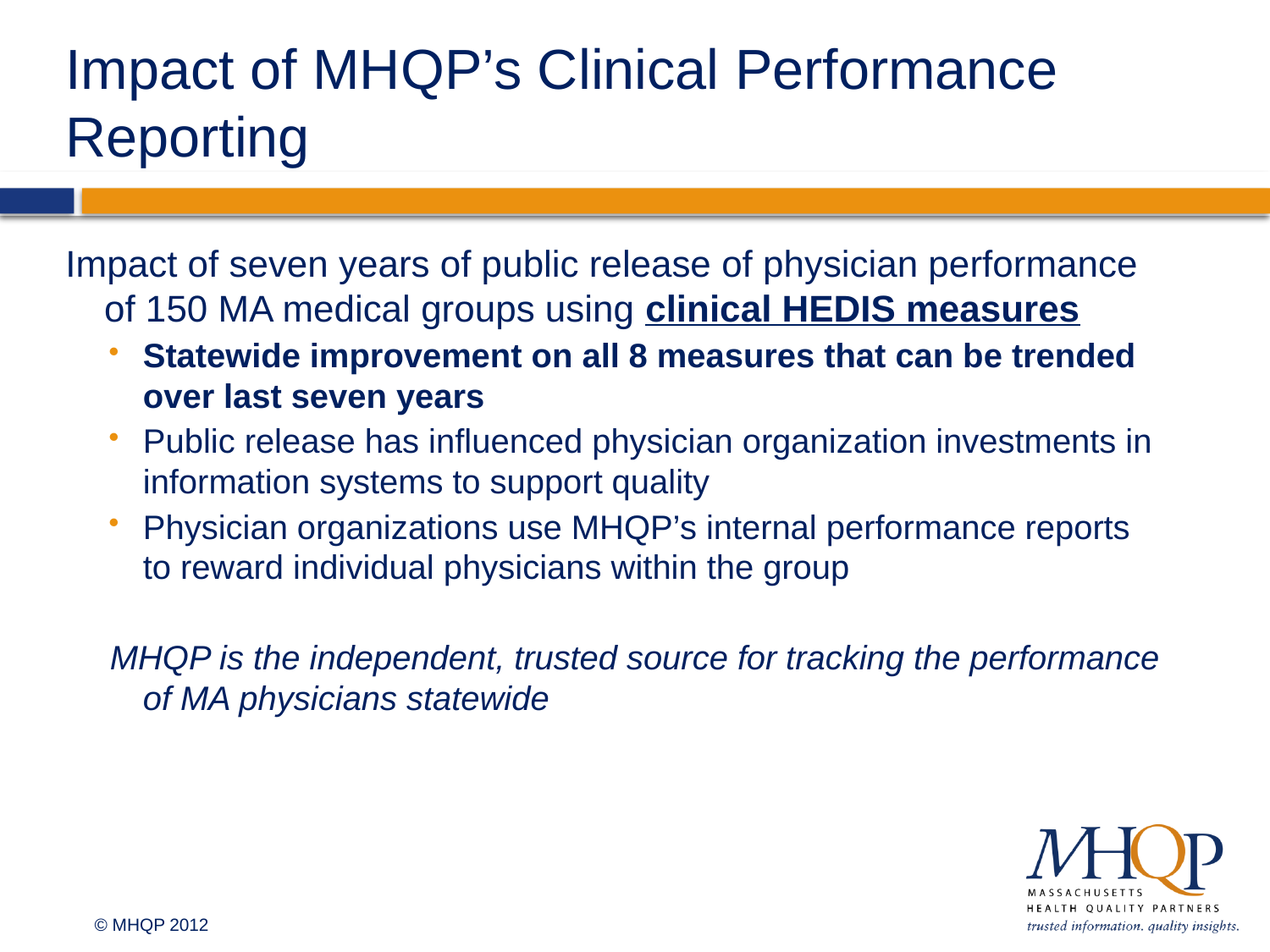

# Impact of MHQP’s Clinical Performance Reporting
Impact of seven years of public release of physician performance of 150 MA medical groups using clinical HEDIS measures
Statewide improvement on all 8 measures that can be trended over last seven years
Public release has influenced physician organization investments in information systems to support quality
Physician organizations use MHQP’s internal performance reports to reward individual physicians within the group

MHQP is the independent, trusted source for tracking the performance of MA physicians statewide